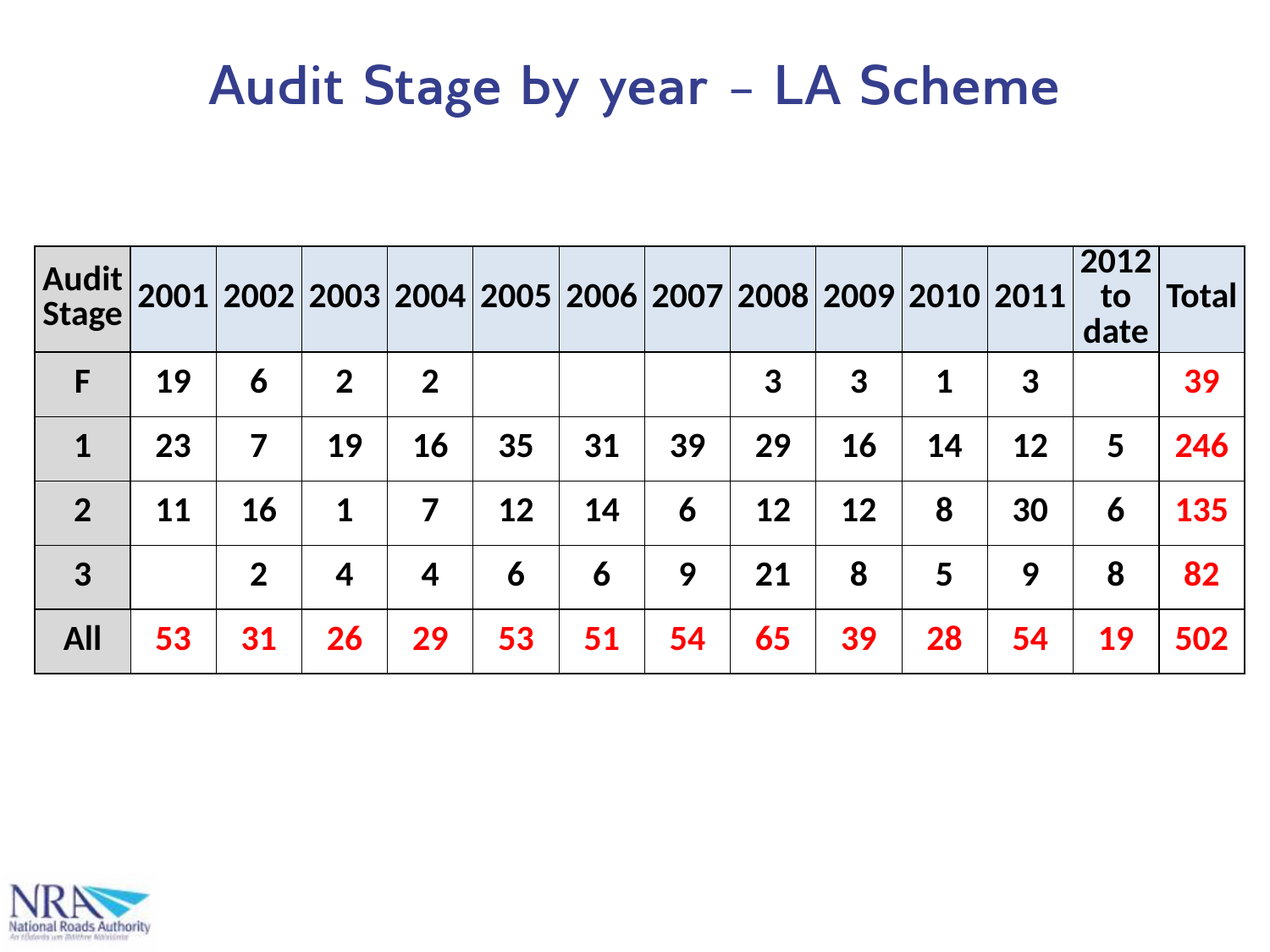

# Audit Stage by year – LA Scheme
| Audit Stage | 2001 | 2002 | 2003 | 2004 | 2005 | 2006 | 2007 | 2008 | 2009 | 2010 | 2011 | 2012 to date | Total |
| --- | --- | --- | --- | --- | --- | --- | --- | --- | --- | --- | --- | --- | --- |
| F | 19 | 6 | 2 | 2 |  |  |  | 3 | 3 | 1 | 3 |  | 39 |
| 1 | 23 | 7 | 19 | 16 | 35 | 31 | 39 | 29 | 16 | 14 | 12 | 5 | 246 |
| 2 | 11 | 16 | 1 | 7 | 12 | 14 | 6 | 12 | 12 | 8 | 30 | 6 | 135 |
| 3 |  | 2 | 4 | 4 | 6 | 6 | 9 | 21 | 8 | 5 | 9 | 8 | 82 |
| All | 53 | 31 | 26 | 29 | 53 | 51 | 54 | 65 | 39 | 28 | 54 | 19 | 502 |